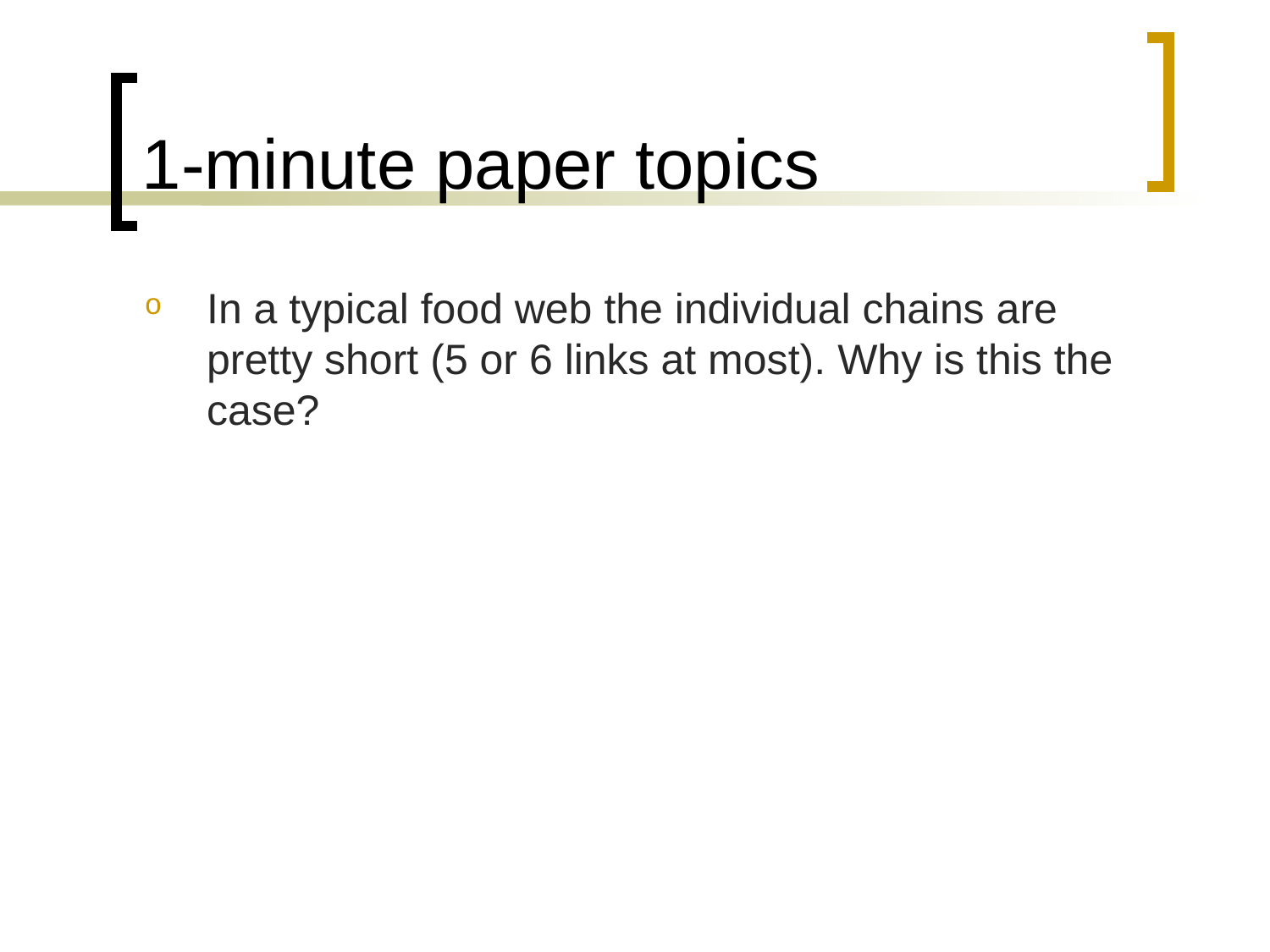

# 1-minute paper topics
In a typical food web the individual chains are pretty short (5 or 6 links at most). Why is this the case?